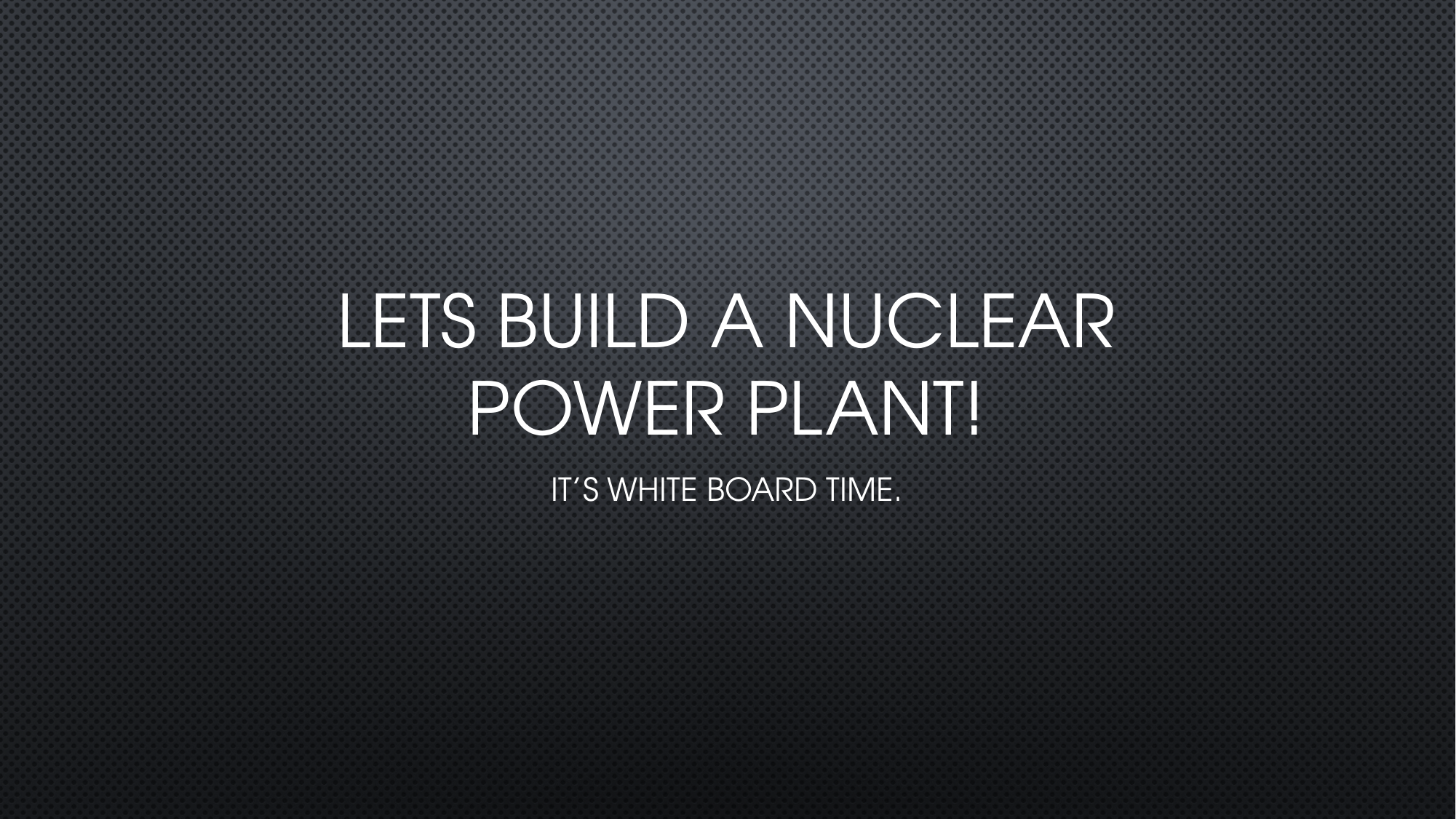

# Lets build a nuclear power plant!
It’s white board time.